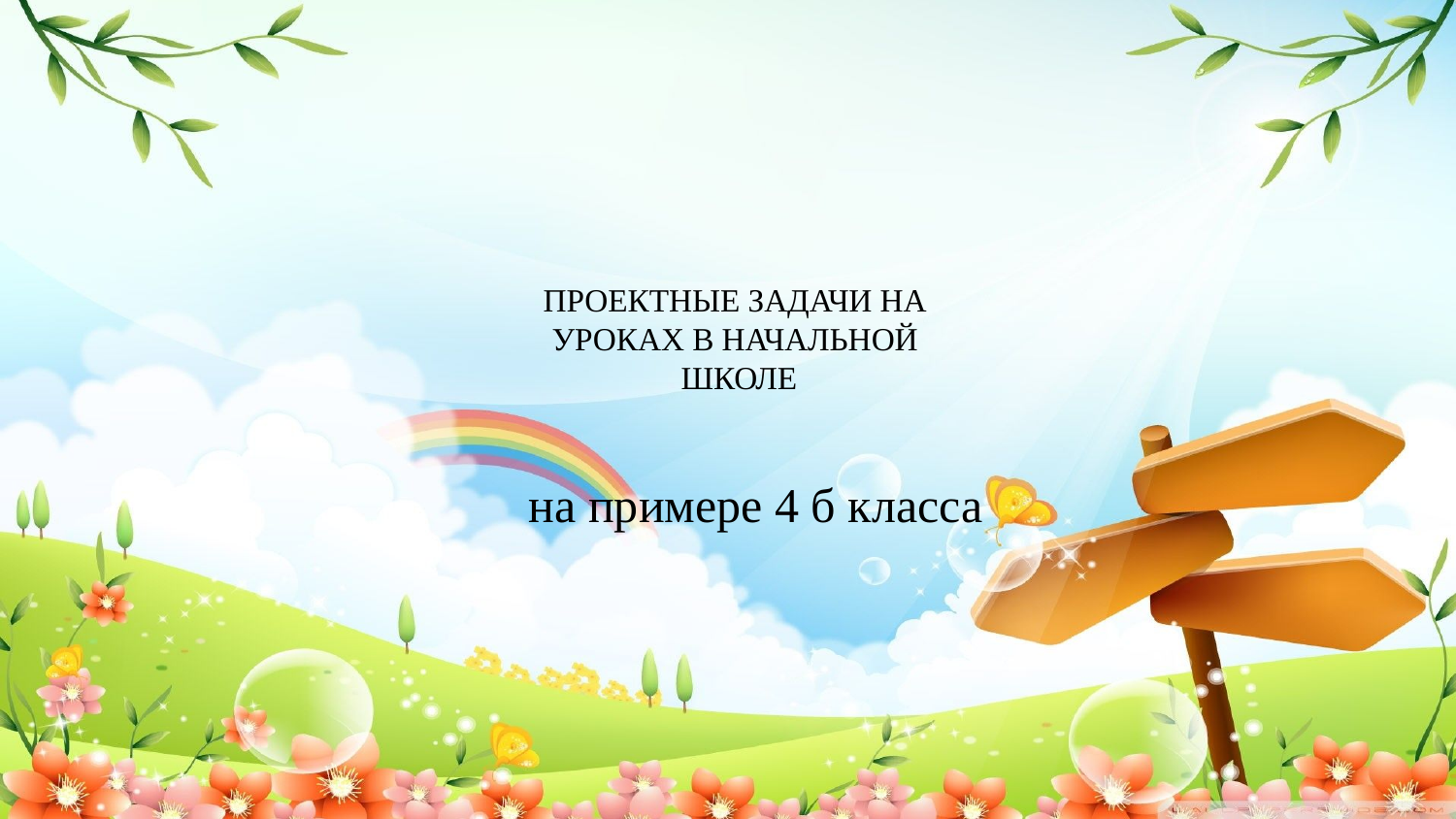

# ПРОЕКТНЫЕ ЗАДАЧИ НА УРОКАХ В НАЧАЛЬНОЙ ШКОЛЕ
на примере 4 б класса